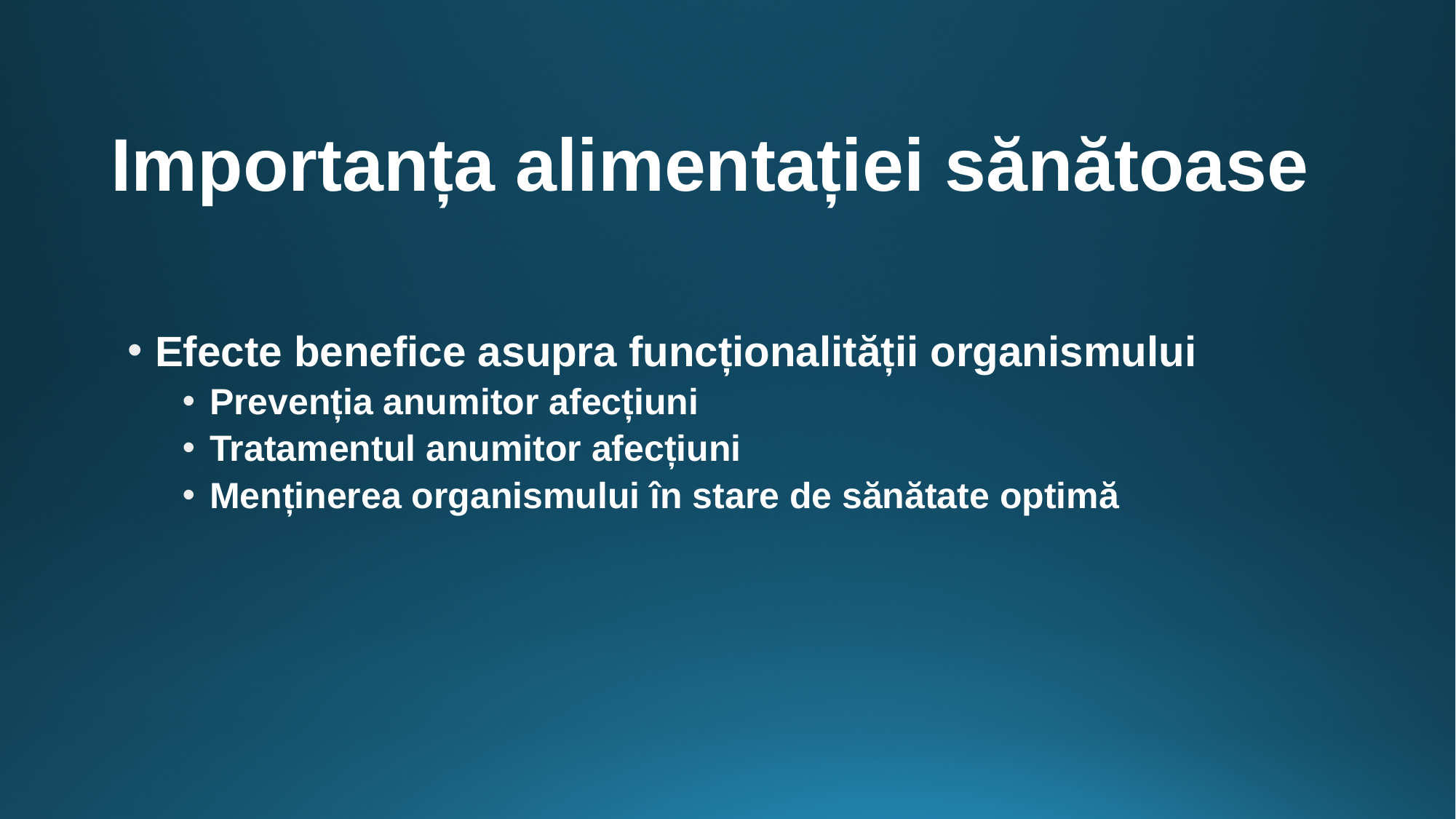

# Importanța alimentației sănătoase
Efecte benefice asupra funcționalității organismului
Prevenția anumitor afecțiuni
Tratamentul anumitor afecțiuni
Menținerea organismului în stare de sănătate optimă